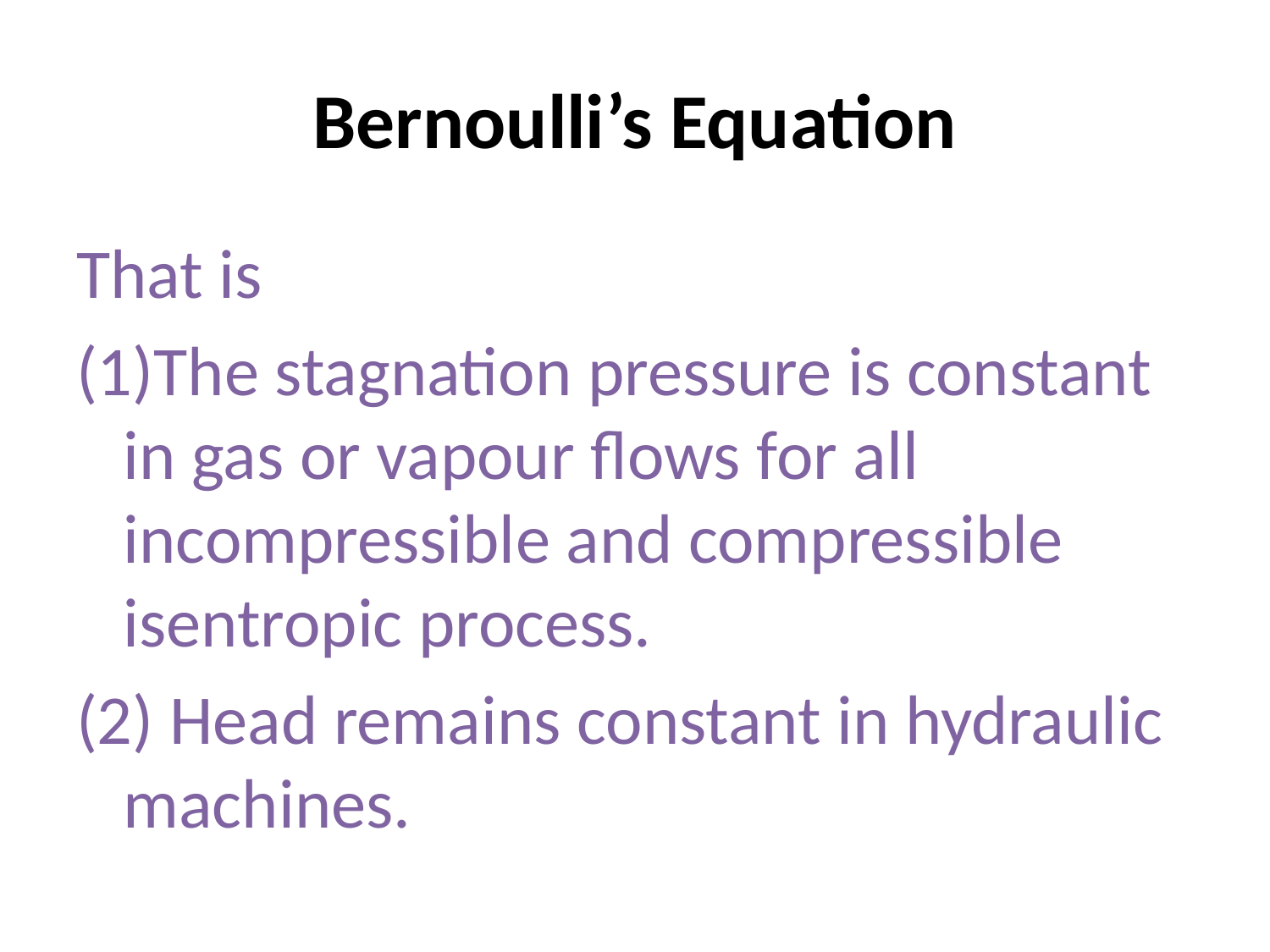

# Bernoulli’s Equation
That is
(1)The stagnation pressure is constant in gas or vapour flows for all incompressible and compressible isentropic process.
(2) Head remains constant in hydraulic machines.